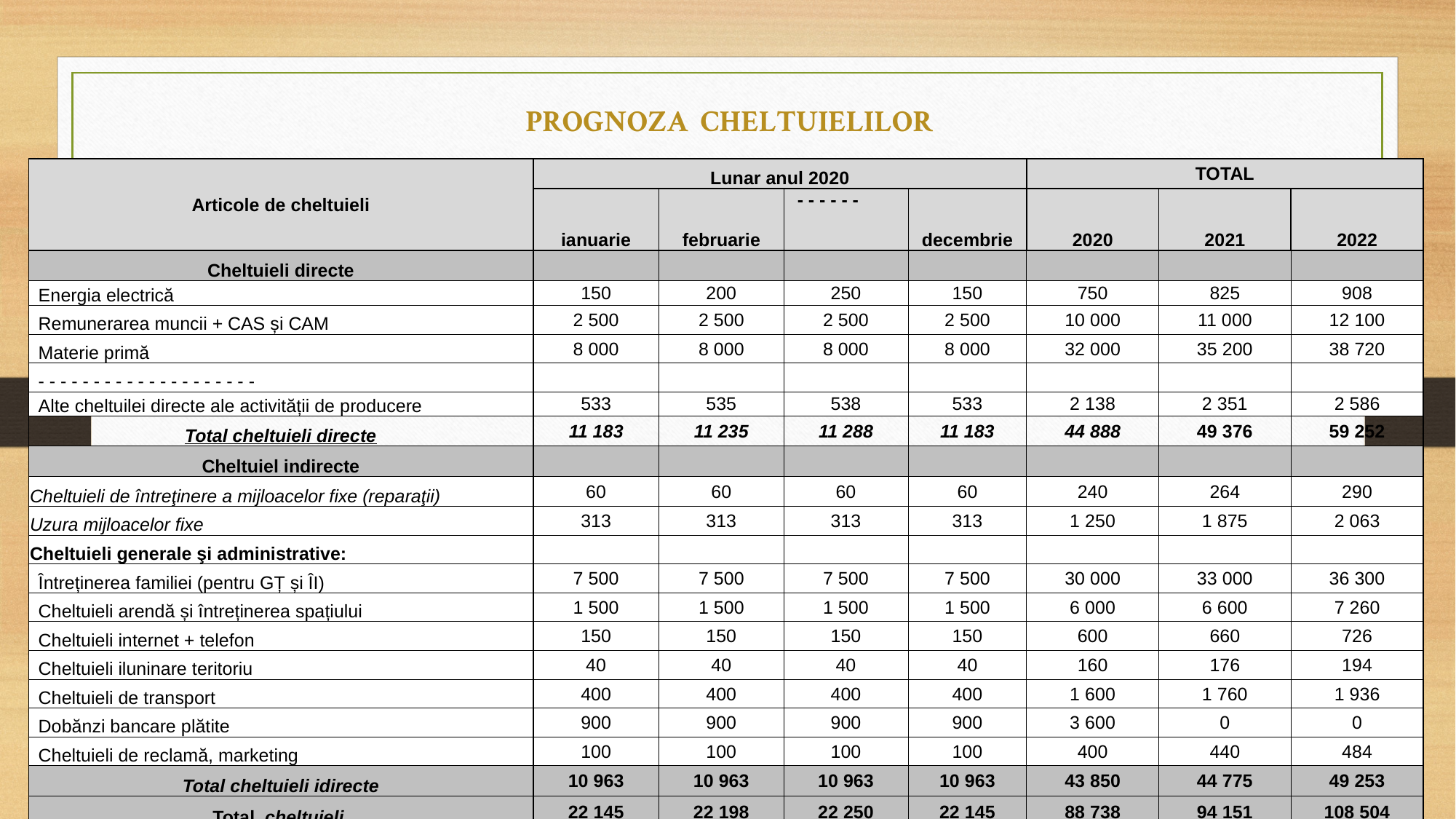

# PROGNOZA  CHELTUIELILOR
| Articole de cheltuieli | Lunar anul 2020 |  |  |  | TOTAL |  |  |
| --- | --- | --- | --- | --- | --- | --- | --- |
|  | ianuarie | februarie | - - - - - - | decembrie | 2020 | 2021 | 2022 |
| Cheltuieli directe |  |  |  |  |  |  |  |
| Energia electrică | 150 | 200 | 250 | 150 | 750 | 825 | 908 |
| Remunerarea muncii + CAS și CAM | 2 500 | 2 500 | 2 500 | 2 500 | 10 000 | 11 000 | 12 100 |
| Materie primă | 8 000 | 8 000 | 8 000 | 8 000 | 32 000 | 35 200 | 38 720 |
| - - - - - - - - - - - - - - - - - - - - |  |  |  |  |  |  |  |
| Alte cheltuilei directe ale activității de producere | 533 | 535 | 538 | 533 | 2 138 | 2 351 | 2 586 |
| Total cheltuieli directe | 11 183 | 11 235 | 11 288 | 11 183 | 44 888 | 49 376 | 59 252 |
| Cheltuiel indirecte |  |  |  |  |  |  |  |
| Cheltuieli de întreţinere a mijloacelor fixe (reparaţii) | 60 | 60 | 60 | 60 | 240 | 264 | 290 |
| Uzura mijloacelor fixe | 313 | 313 | 313 | 313 | 1 250 | 1 875 | 2 063 |
| Cheltuieli generale şi administrative: |  |  |  |  |  |  |  |
| Întreținerea familiei (pentru GȚ și ÎI) | 7 500 | 7 500 | 7 500 | 7 500 | 30 000 | 33 000 | 36 300 |
| Cheltuieli arendă și întreținerea spațiului | 1 500 | 1 500 | 1 500 | 1 500 | 6 000 | 6 600 | 7 260 |
| Cheltuieli internet + telefon | 150 | 150 | 150 | 150 | 600 | 660 | 726 |
| Cheltuieli iluninare teritoriu | 40 | 40 | 40 | 40 | 160 | 176 | 194 |
| Cheltuieli de transport | 400 | 400 | 400 | 400 | 1 600 | 1 760 | 1 936 |
| Dobănzi bancare plătite | 900 | 900 | 900 | 900 | 3 600 | 0 | 0 |
| Cheltuieli de reclamă, marketing | 100 | 100 | 100 | 100 | 400 | 440 | 484 |
| Total cheltuieli idirecte | 10 963 | 10 963 | 10 963 | 10 963 | 43 850 | 44 775 | 49 253 |
| Total cheltuieli | 22 145 | 22 198 | 22 250 | 22 145 | 88 738 | 94 151 | 108 504 |